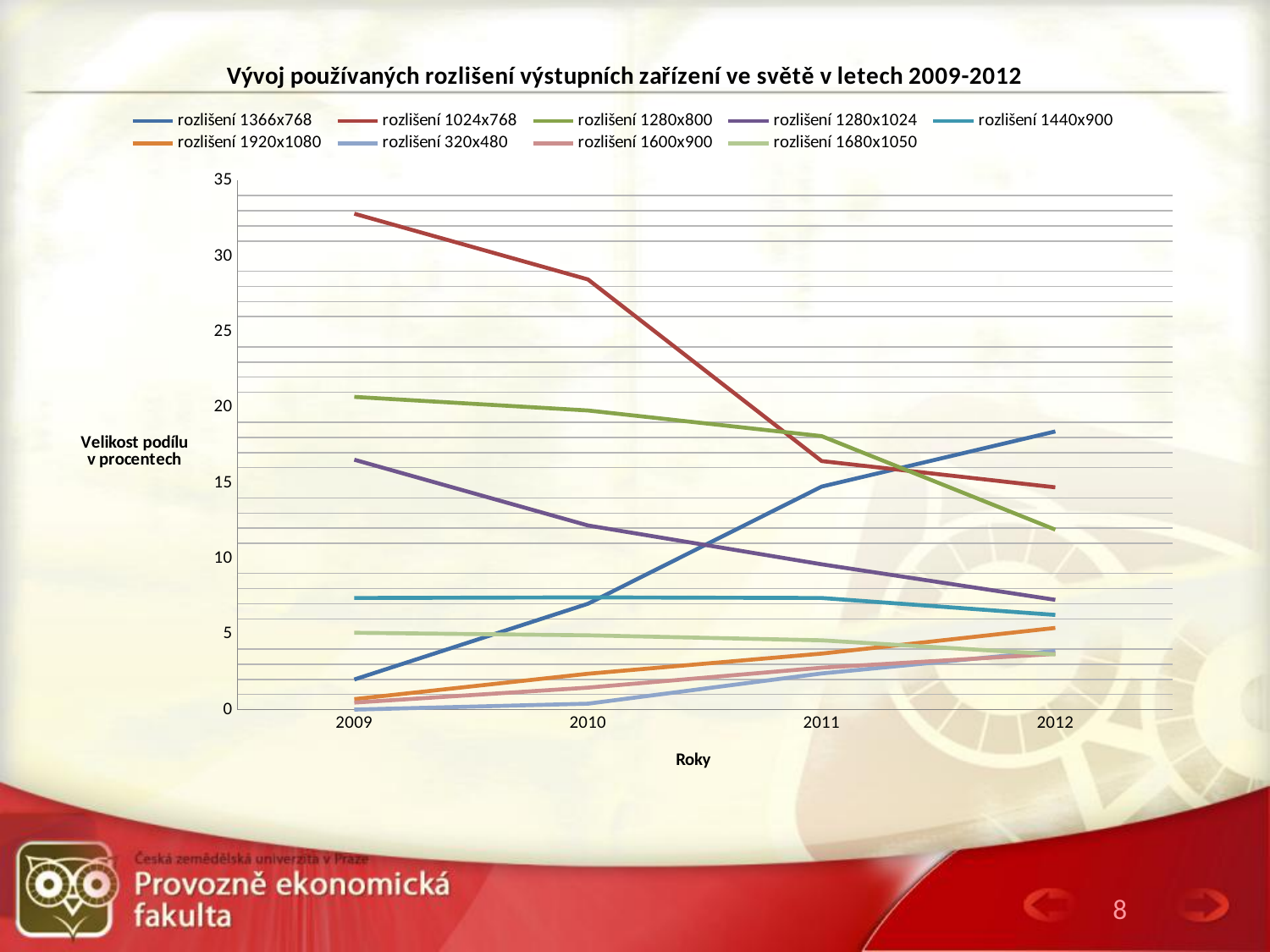

### Chart: Vývoj používaných rozlišení výstupních zařízení ve světě v letech 2009-2012

| Category | rozlišení 1366x768  | rozlišení 1024x768  | rozlišení 1280x800  | rozlišení 1280x1024  | rozlišení 1440x900  | rozlišení 1920x1080  | rozlišení 320x480  | rozlišení 1600x900  | rozlišení 1680x1050  |
|---|---|---|---|---|---|---|---|---|---|
| 2009 | 1.9900000000000198 | 32.809999999999995 | 20.69 | 16.53 | 7.380000000000001 | 0.6900000000000006 | 0.0 | 0.46 | 5.08 |
| 2010 | 7.000000000000001 | 28.459999999999987 | 19.79 | 12.18 | 7.42 | 2.3699999999999997 | 0.39000000000000495 | 1.4500000000000002 | 4.91 |
| 2011 | 14.75 | 16.439999999999987 | 18.09 | 9.610000000000001 | 7.380000000000001 | 3.6999999999999997 | 2.3899999999999997 | 2.77 | 4.58 |
| 2012 | 18.4 | 14.7 | 11.9 | 7.26 | 6.26 | 5.4 | 3.88 | 3.68 | 3.65 |